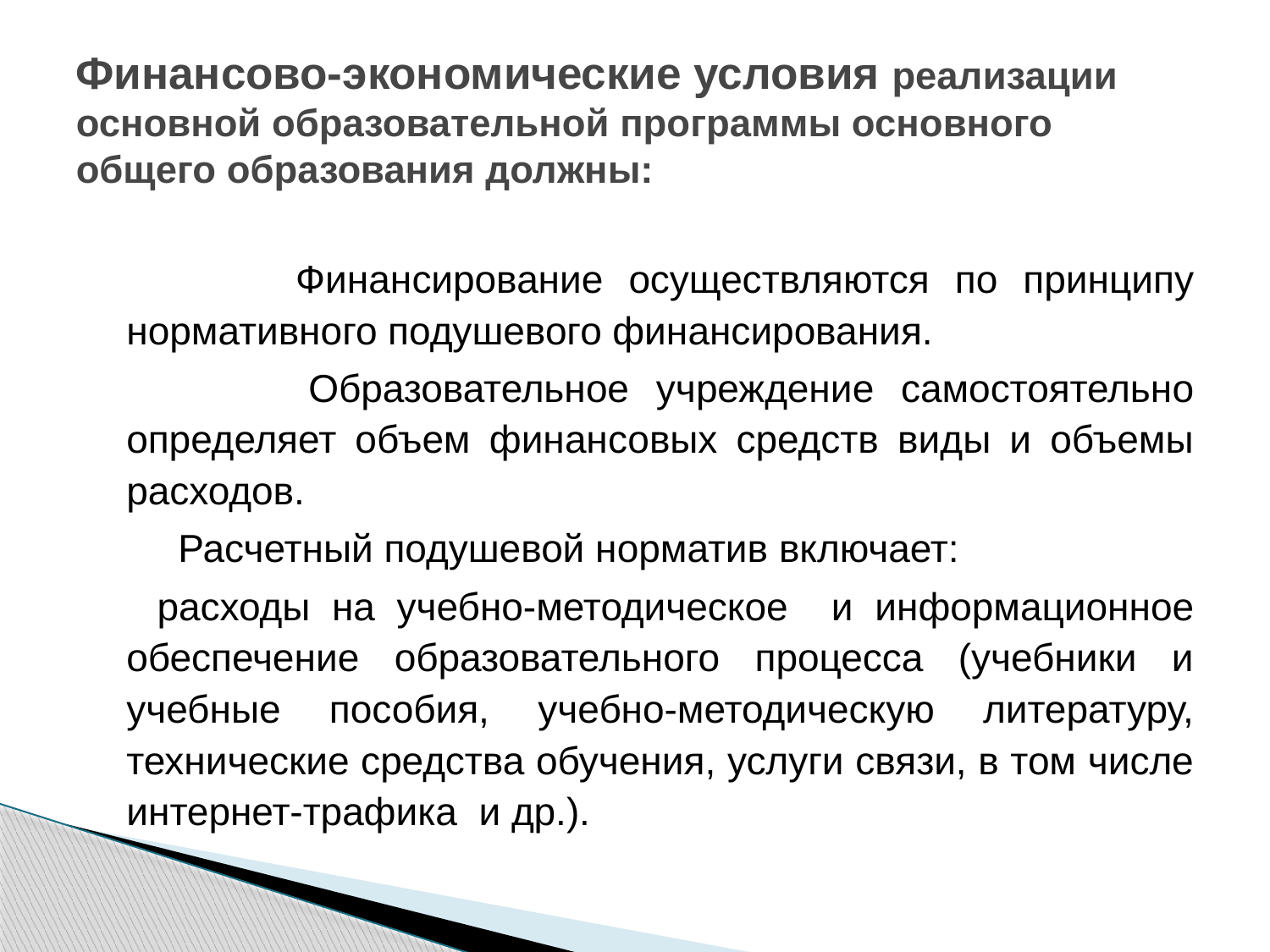

# Финансово-экономические условия реализации основной образовательной программы основного общего образования должны:
        Финансирование осуществляются по принципу нормативного подушевого финансирования.
        Образовательное учреждение самостоятельно определяет объем финансовых средств виды и объемы расходов.
        Расчетный подушевой норматив включает:
   расходы на учебно-методическое  и информационное обеспечение образовательного процесса (учебники и учебные пособия, учебно-методическую литературу, технические средства обучения, услуги связи, в том числе интернет-трафика  и др.).